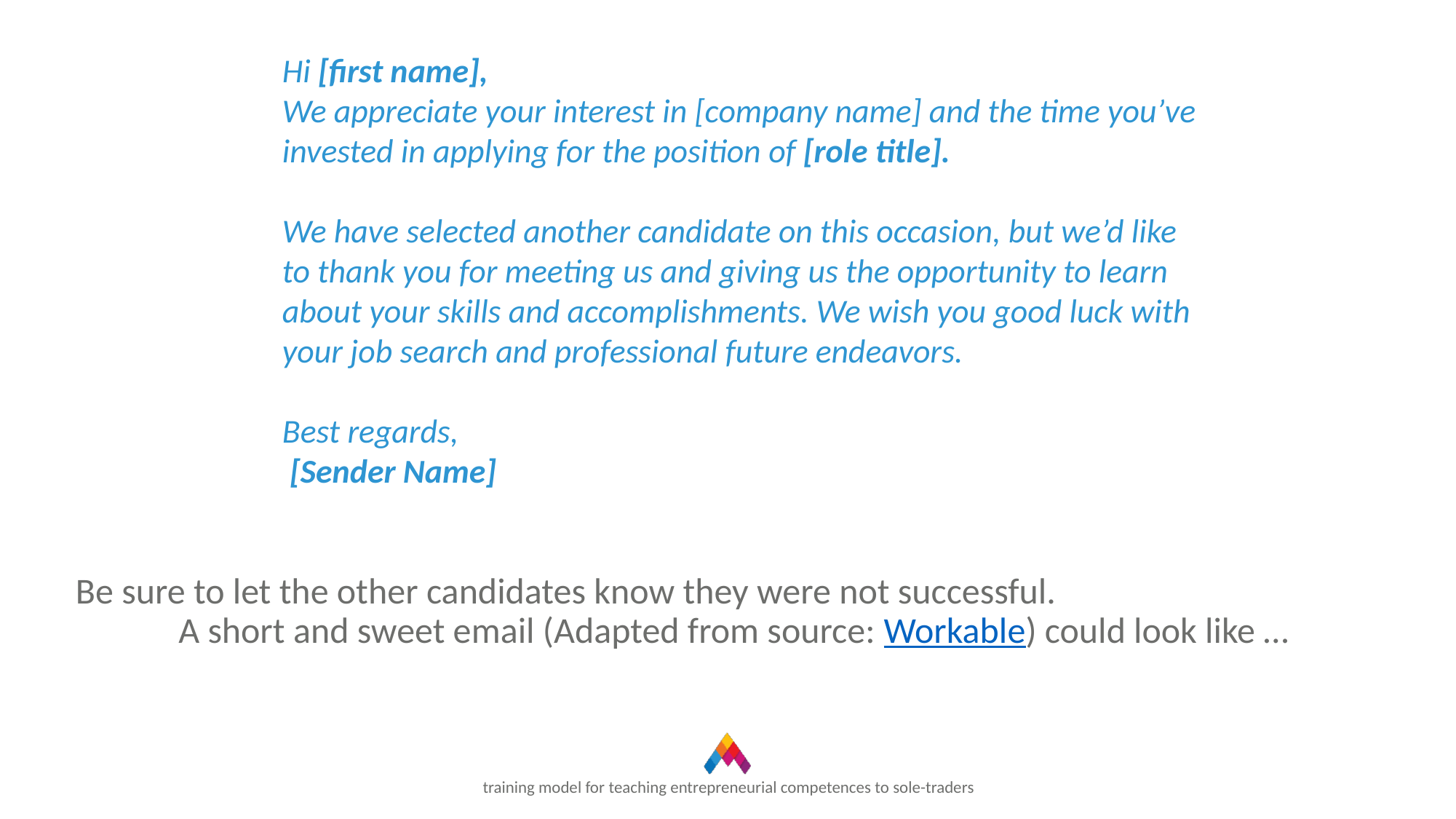

Hi [first name],
We appreciate your interest in [company name] and the time you’ve invested in applying for the position of [role title].

We have selected another candidate on this occasion, but we’d like to thank you for meeting us and giving us the opportunity to learn about your skills and accomplishments. We wish you good luck with your job search and professional future endeavors.

Best regards,
 [Sender Name]
Be sure to let the other candidates know they were not successful.                                          A short and sweet email (Adapted from source: Workable) could look like …